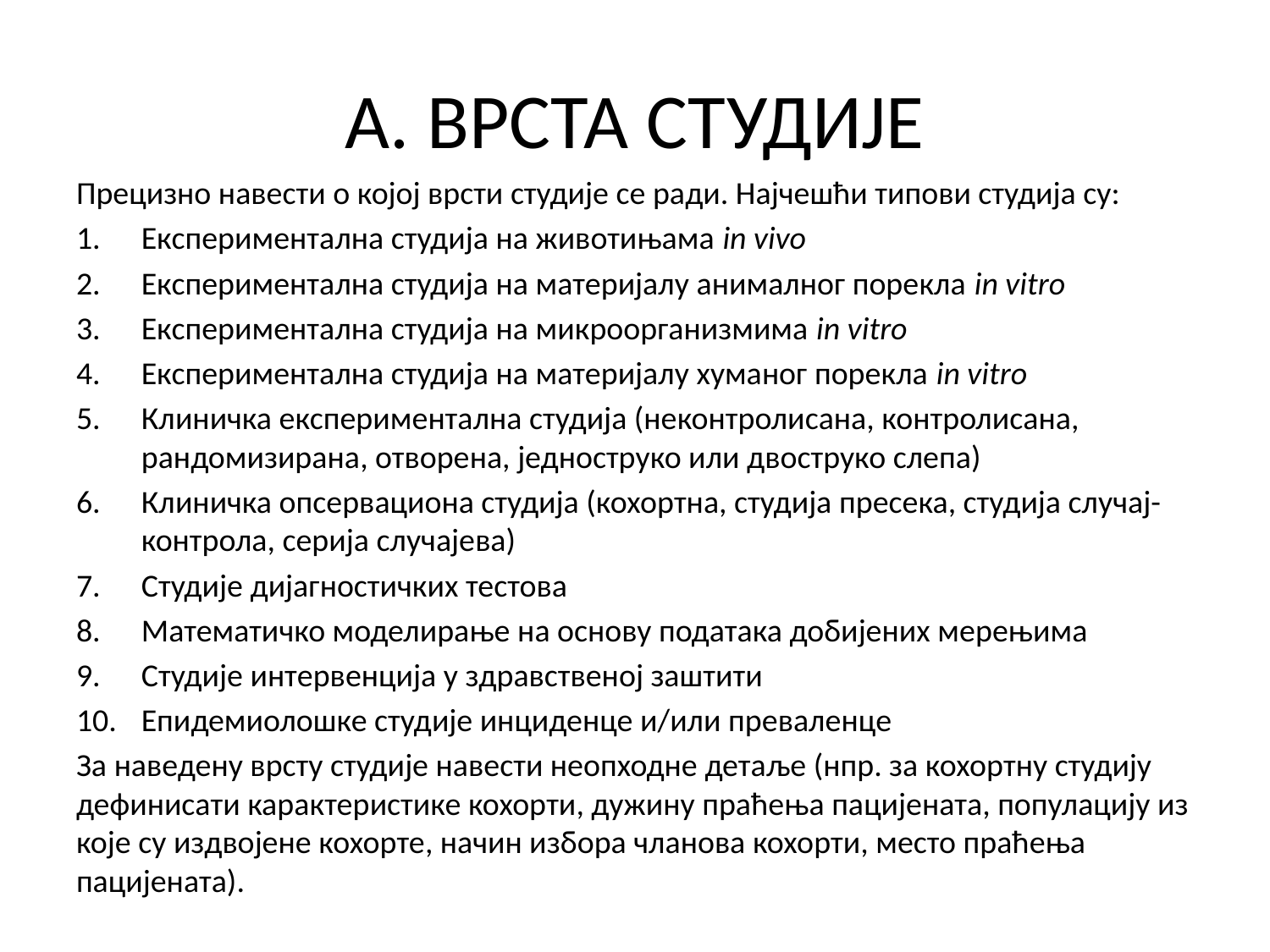

# А. ВРСТА СТУДИЈЕ
Прецизно навести о којој врсти студије се ради. Најчешћи типови студија су:
Експериментална студија на животињама in vivo
Експериментална студија на материјалу анималног порекла in vitro
Експериментална студија на микроорганизмима in vitro
Експериментална студија на материјалу хуманог порекла in vitro
Клиничка експериментална студија (неконтролисана, контролисана, рандомизирана, отворена, једноструко или двоструко слепа)
Клиничка опсервациона студија (кохортна, студија пресека, студија случај-контрола, серија случајева)
Студије дијагностичких тестова
Математичко моделирање на основу података добијених мерењима
Студије интервенција у здравственој заштити
Епидемиолошке студије инциденце и/или преваленце
За наведену врсту студије навести неопходне детаље (нпр. за кохортну студију дефинисати карактеристике кохорти, дужину праћења пацијената, популацију из које су издвојене кохорте, начин избора чланова кохорти, место праћења пацијената).